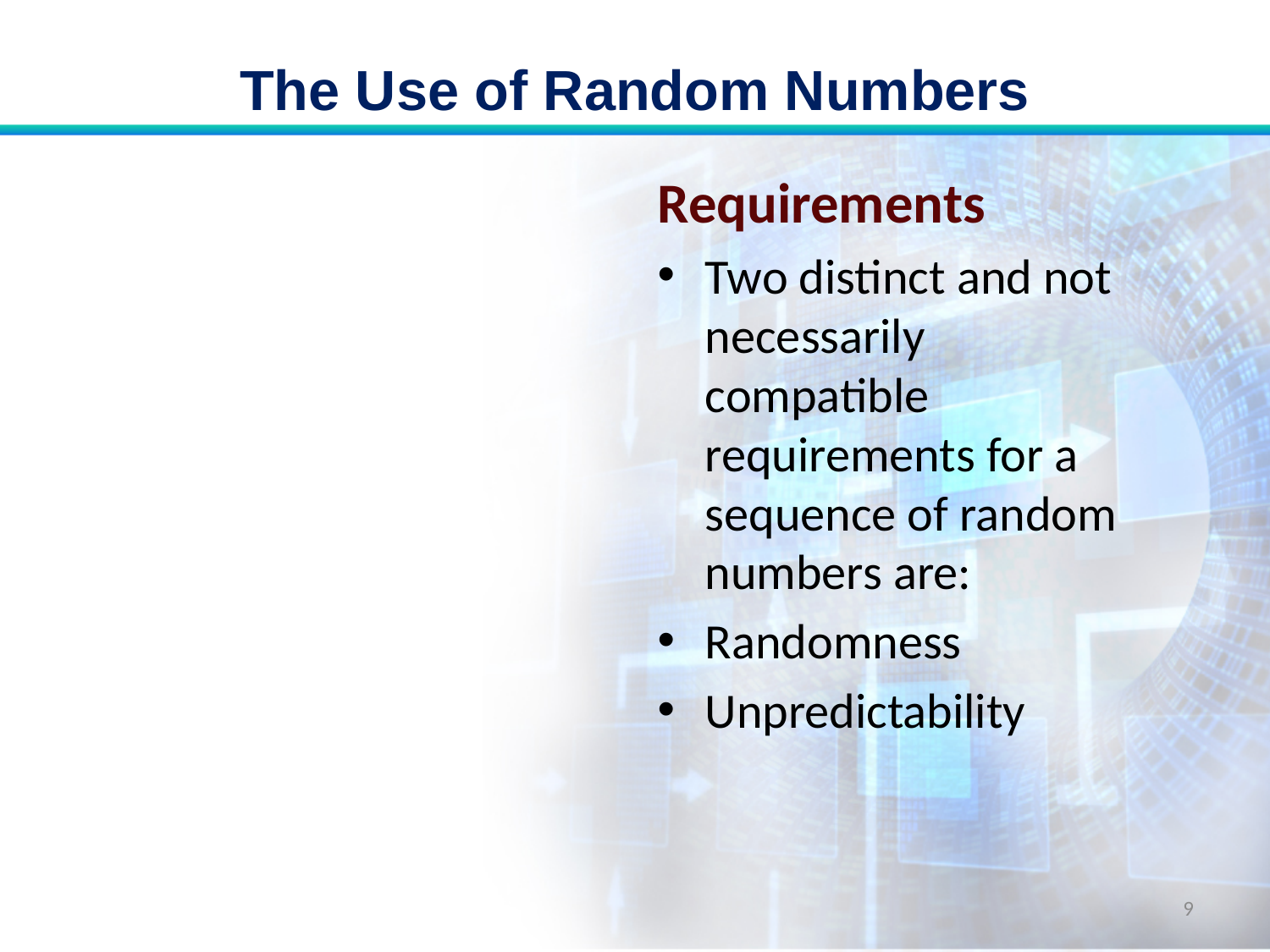

# The Use of Random Numbers
Requirements
Two distinct and not necessarily compatible requirements for a sequence of random numbers are:
Randomness
Unpredictability

9